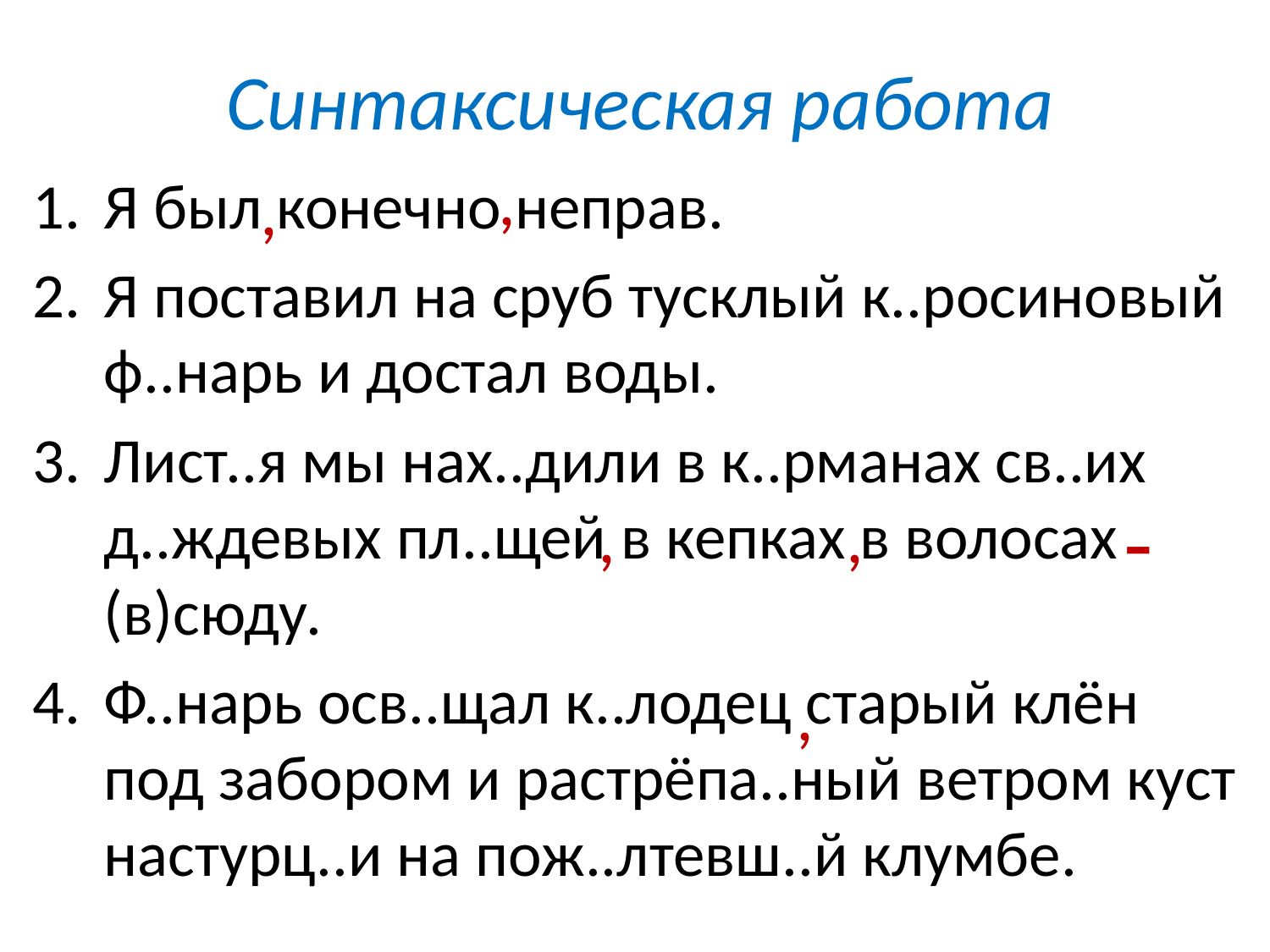

# Синтаксическая работа
,
Я был конечно неправ.
Я поставил на сруб тусклый к..росиновый ф..нарь и достал воды.
Лист..я мы нах..дили в к..рманах св..их д..ждевых пл..щей в кепках в волосах (в)сюду.
Ф..нарь осв..щал к..лодец старый клён под забором и растрёпа..ный ветром куст настурц..и на пож..лтевш..й клумбе.
,
-
,
,
,